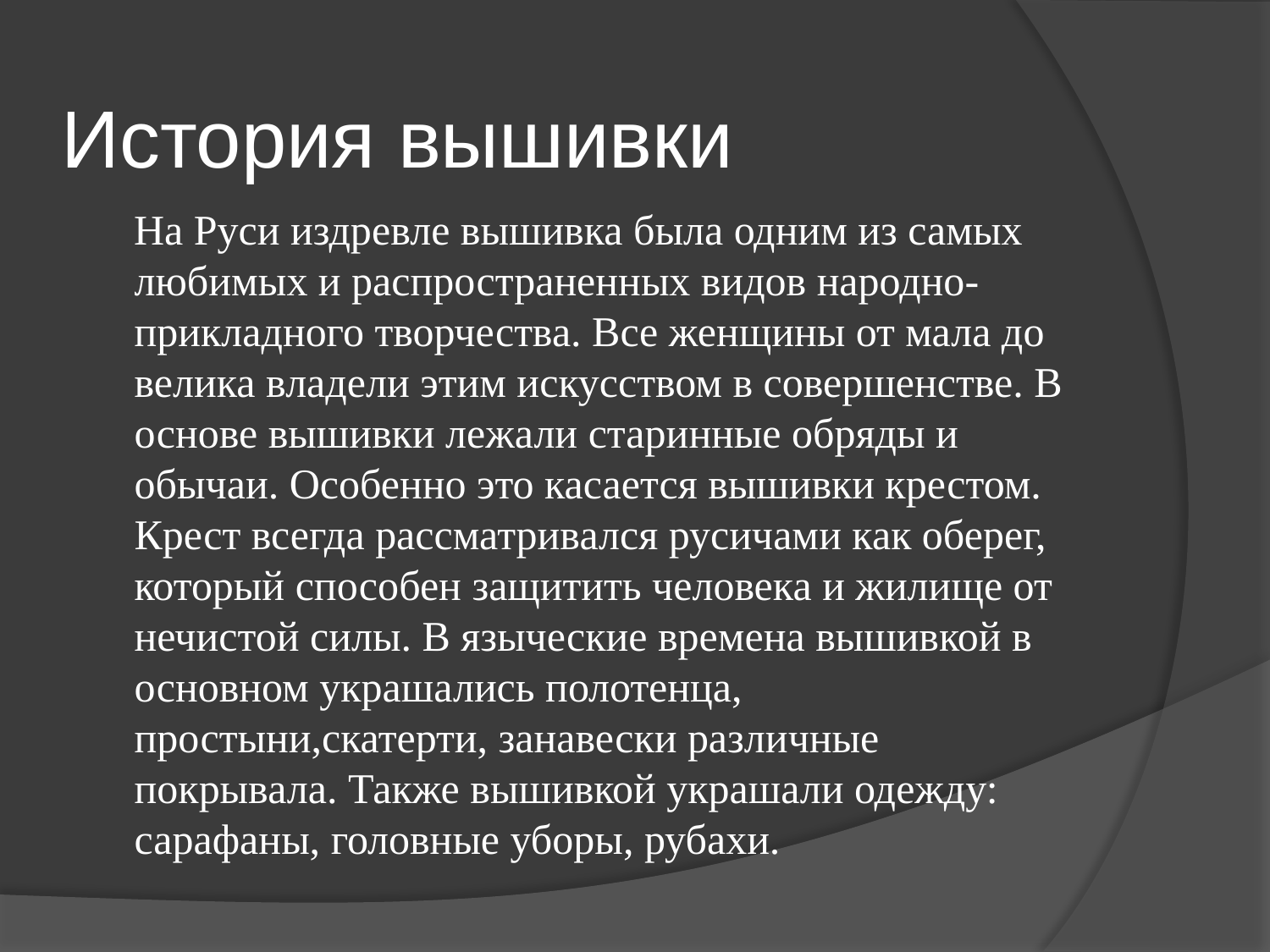

# История вышивки
     На Руси издревле вышивка была одним из самых любимых и распространенных видов народно-прикладного творчества. Все женщины от мала до велика владели этим искусством в совершенстве. В основе вышивки лежали старинные обряды и обычаи. Особенно это касается вышивки крестом. Крест всегда рассматривался русичами как оберег, который способен защитить человека и жилище от нечистой силы. В языческие времена вышивкой в основном украшались полотенца, простыни,скатерти, занавески различные покрывала. Также вышивкой украшали одежду: сарафаны, головные уборы, рубахи.